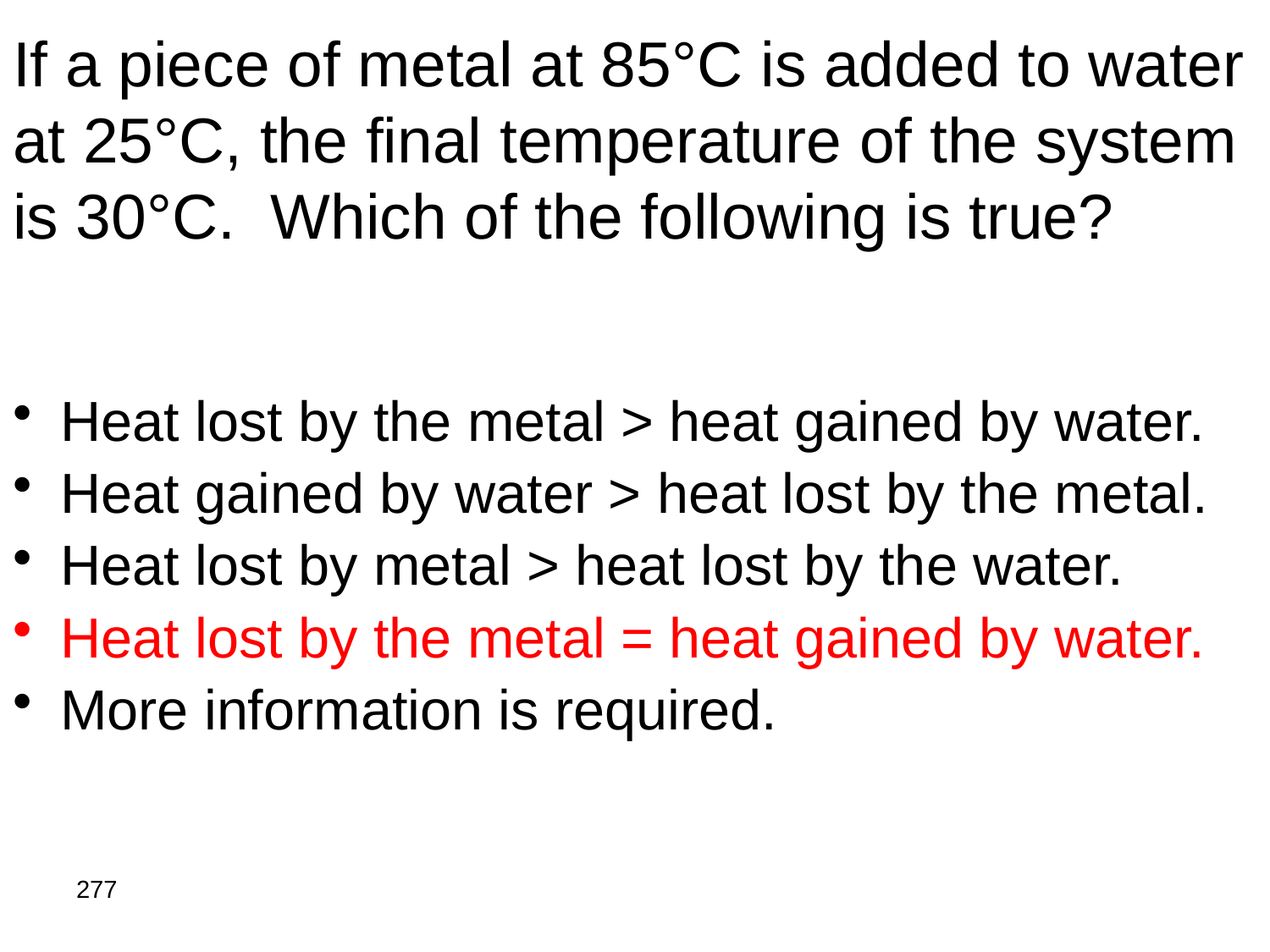

# If a piece of metal at 85°C is added to water at 25°C, the final temperature of the system is 30°C.  Which of the following is true?
Heat lost by the metal > heat gained by water.
Heat gained by water > heat lost by the metal.
Heat lost by metal > heat lost by the water.
Heat lost by the metal = heat gained by water.
More information is required.

277